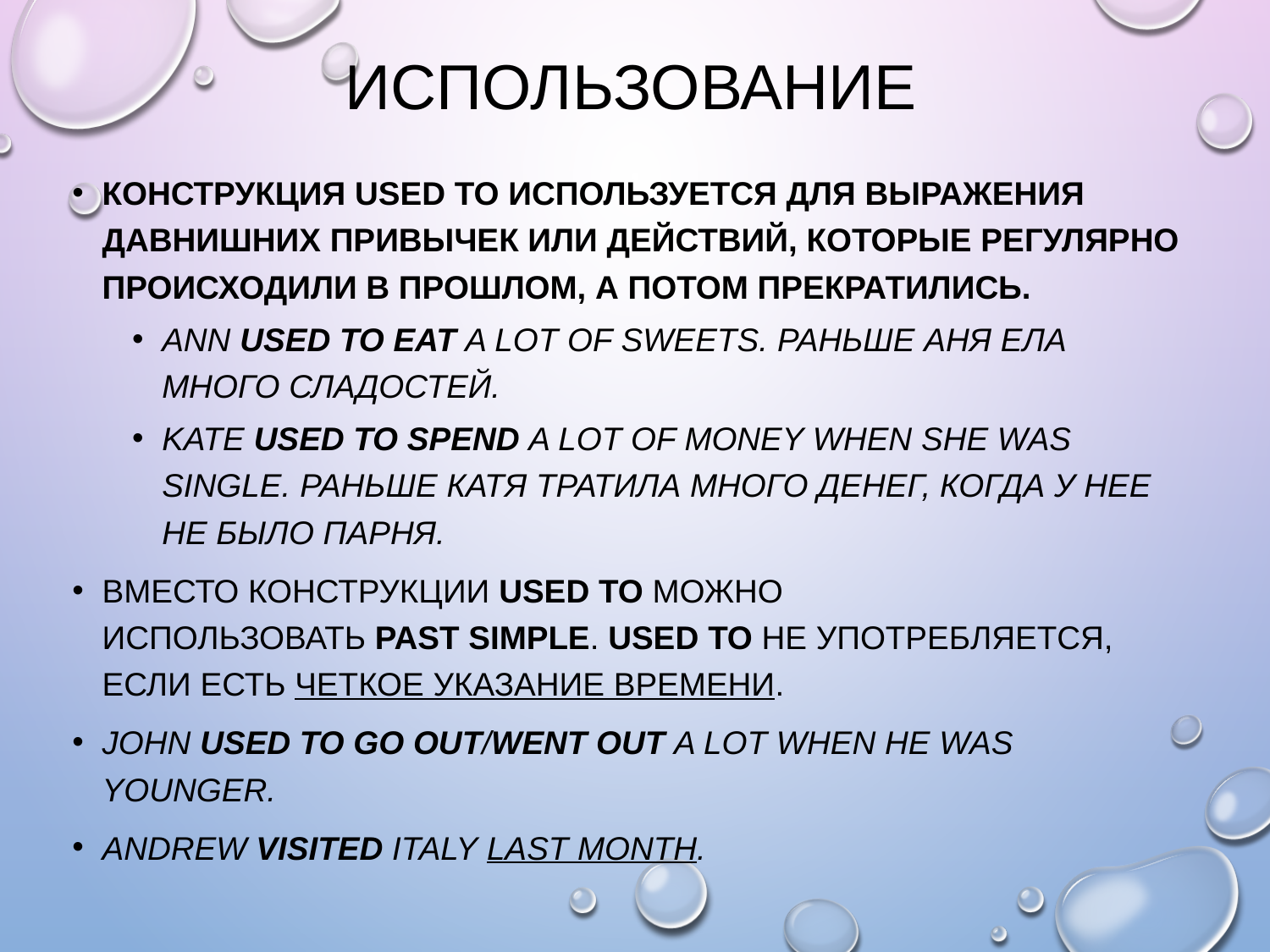

# Использование
Конструкция used to используется для выражения давнишних привычек или действий, которые регулярно происходили в прошлом, а потом прекратились.
Ann used to eat a lot of sweets. Раньше Аня ела много сладостей.
Kate used to spend a lot of money when she was single. Раньше Катя тратила много денег, когда у нее не было парня.
Вместо конструкции used to можно использовать Past Simple. Used to не употребляется, если есть четкое указание времени.
John used to go out/went out a lot when he was younger.
Andrew visited Italy last month.